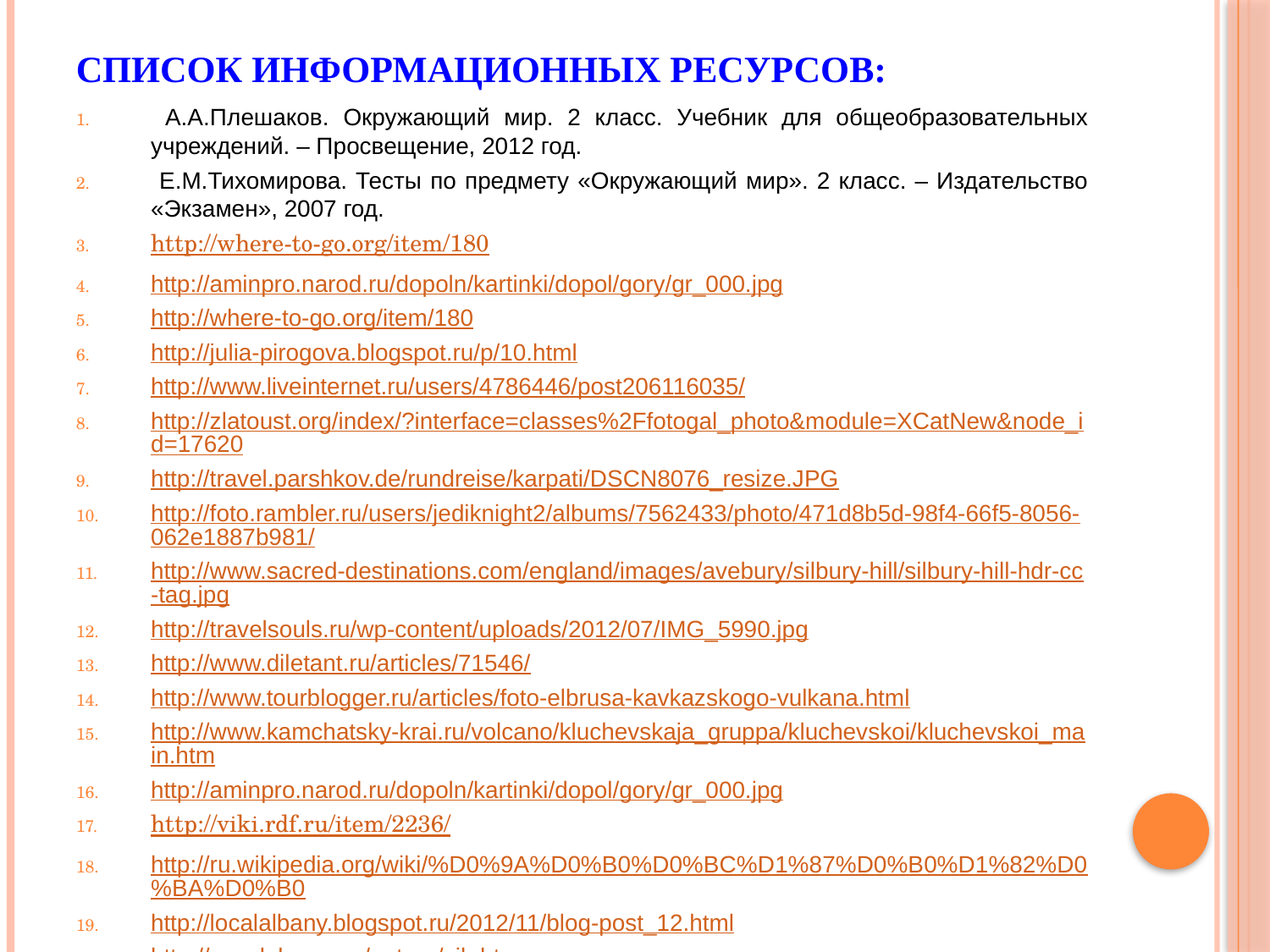

# Список информационных ресурсов:
 А.А.Плешаков. Окружающий мир. 2 класс. Учебник для общеобразовательных учреждений. – Просвещение, 2012 год.
 Е.М.Тихомирова. Тесты по предмету «Окружающий мир». 2 класс. – Издательство «Экзамен», 2007 год.
http://where-to-go.org/item/180
http://aminpro.narod.ru/dopoln/kartinki/dopol/gory/gr_000.jpg
http://where-to-go.org/item/180
http://julia-pirogova.blogspot.ru/p/10.html
http://www.liveinternet.ru/users/4786446/post206116035/
http://zlatoust.org/index/?interface=classes%2Ffotogal_photo&module=XCatNew&node_id=17620
http://travel.parshkov.de/rundreise/karpati/DSCN8076_resize.JPG
http://foto.rambler.ru/users/jediknight2/albums/7562433/photo/471d8b5d-98f4-66f5-8056-062e1887b981/
http://www.sacred-destinations.com/england/images/avebury/silbury-hill/silbury-hill-hdr-cc-tag.jpg
http://travelsouls.ru/wp-content/uploads/2012/07/IMG_5990.jpg
http://www.diletant.ru/articles/71546/
http://www.tourblogger.ru/articles/foto-elbrusa-kavkazskogo-vulkana.html
http://www.kamchatsky-krai.ru/volcano/kluchevskaja_gruppa/kluchevskoi/kluchevskoi_main.htm
http://aminpro.narod.ru/dopoln/kartinki/dopol/gory/gr_000.jpg
http://viki.rdf.ru/item/2236/
http://ru.wikipedia.org/wiki/%D0%9A%D0%B0%D0%BC%D1%87%D0%B0%D1%82%D0%BA%D0%B0
http://localalbany.blogspot.ru/2012/11/blog-post_12.html
http://ecoclub.nsu.ru/nature/sib.htm
http://geographyofrussia.ru/russkaya-vostochno-evropejskaya-ravnina/